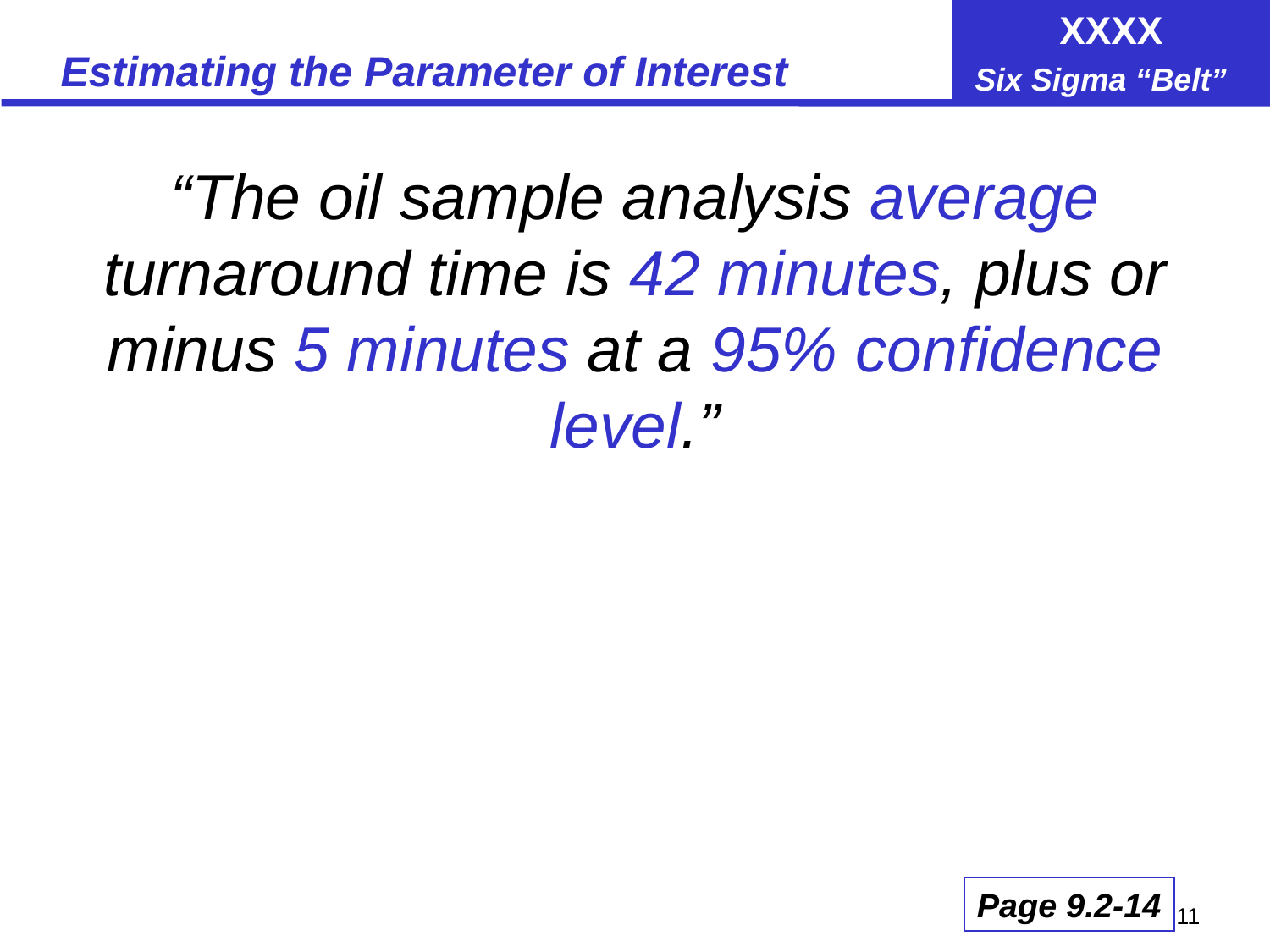

# Estimating the Parameter of Interest
“The oil sample analysis average turnaround time is 42 minutes, plus or minus 5 minutes at a 95% confidence level.”
Page 9.2-14